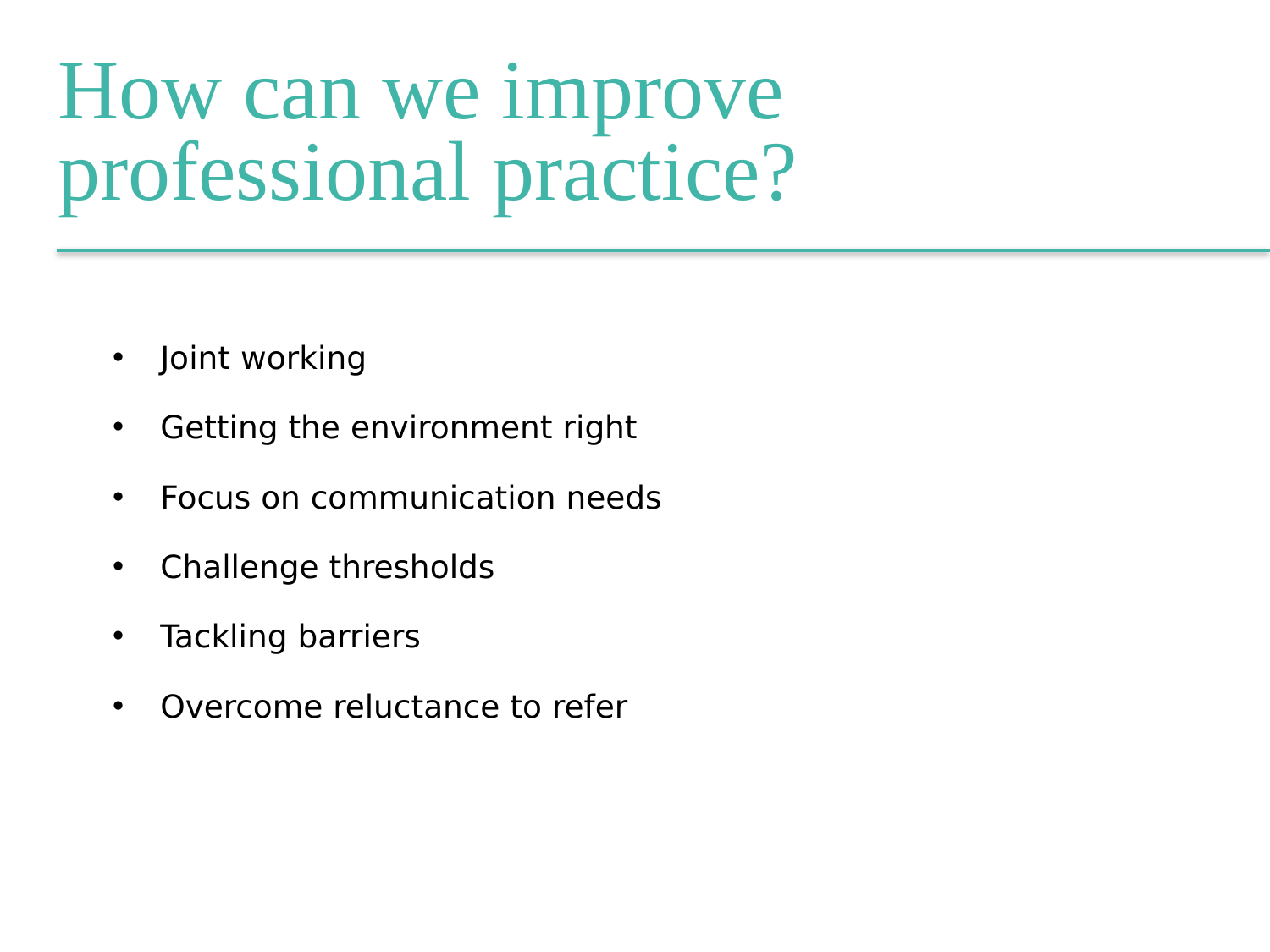

How can we improve professional practice?
Joint working
Getting the environment right
Focus on communication needs
Challenge thresholds
Tackling barriers
Overcome reluctance to refer